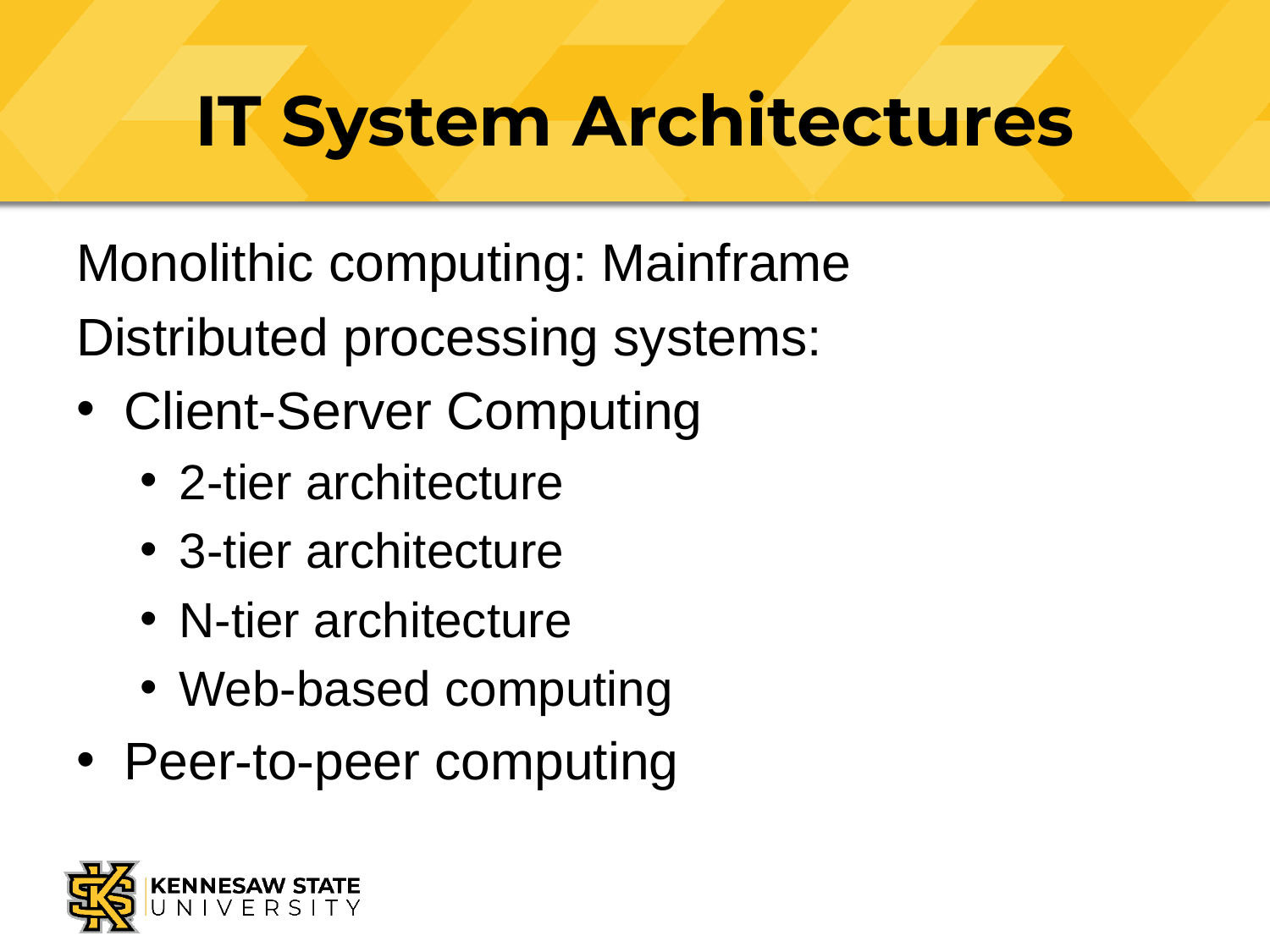

# IT System Architectures
Monolithic computing: Mainframe
Distributed processing systems:
Client-Server Computing
2-tier architecture
3-tier architecture
N-tier architecture
Web-based computing
Peer-to-peer computing